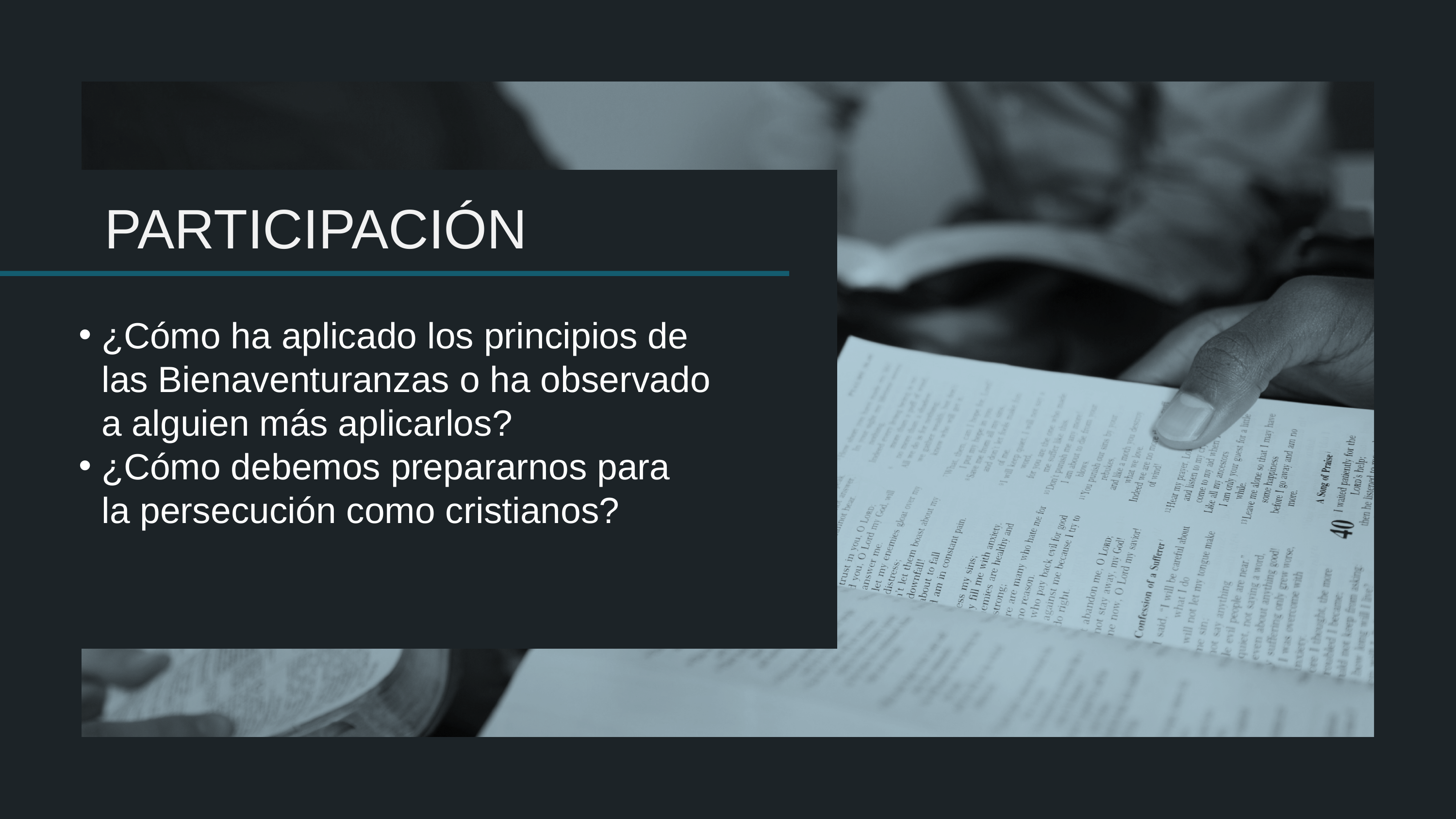

¿Cómo ha aplicado los principios de
las Bienaventuranzas o ha observado
a alguien más aplicarlos?
¿Cómo debemos prepararnos para
la persecución como cristianos?